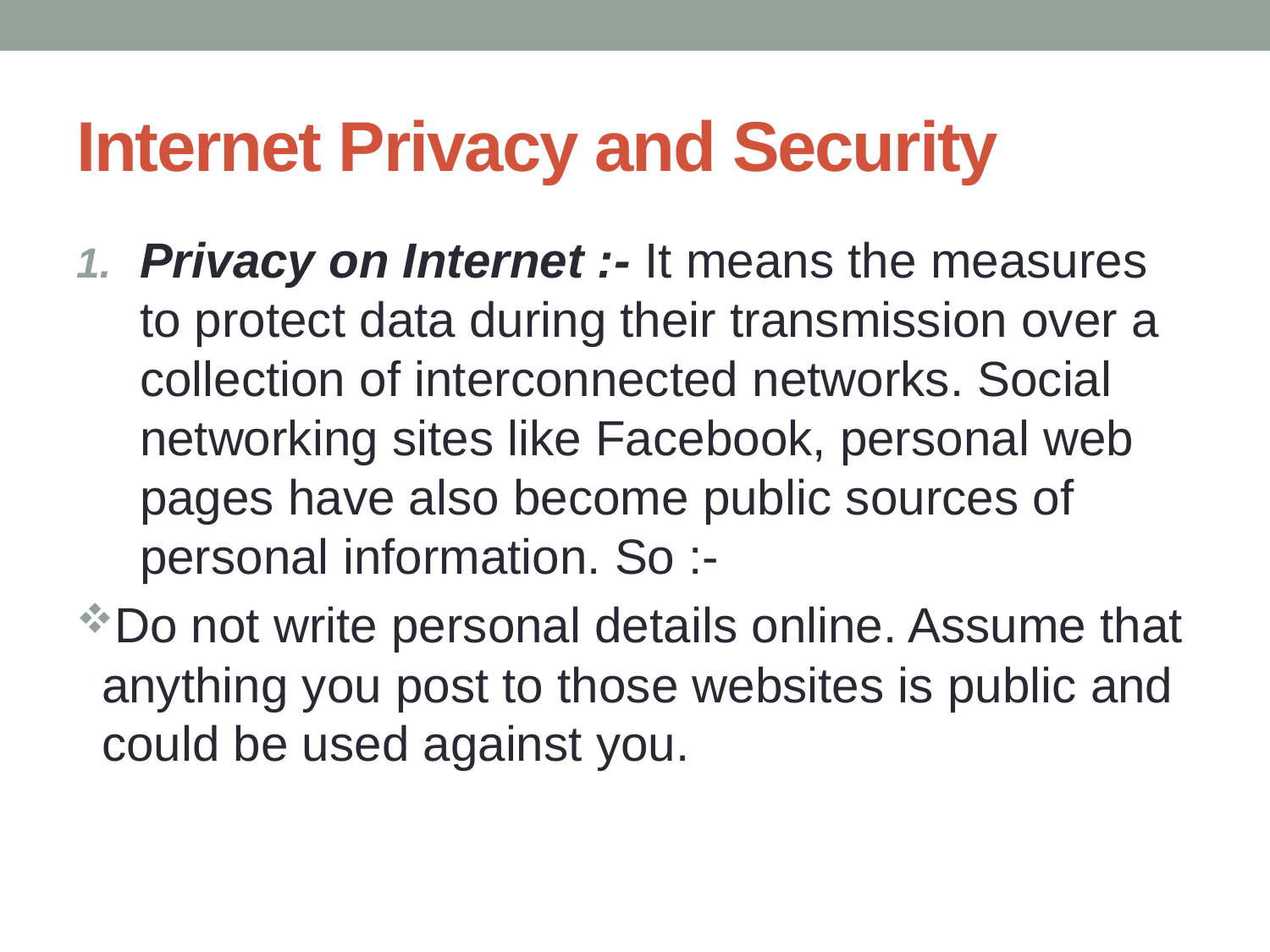

# Internet Privacy and Security
Privacy on Internet :- It means the measures to protect data during their transmission over a collection of interconnected networks. Social networking sites like Facebook, personal web pages have also become public sources of personal information. So :-
Do not write personal details online. Assume that anything you post to those websites is public and could be used against you.